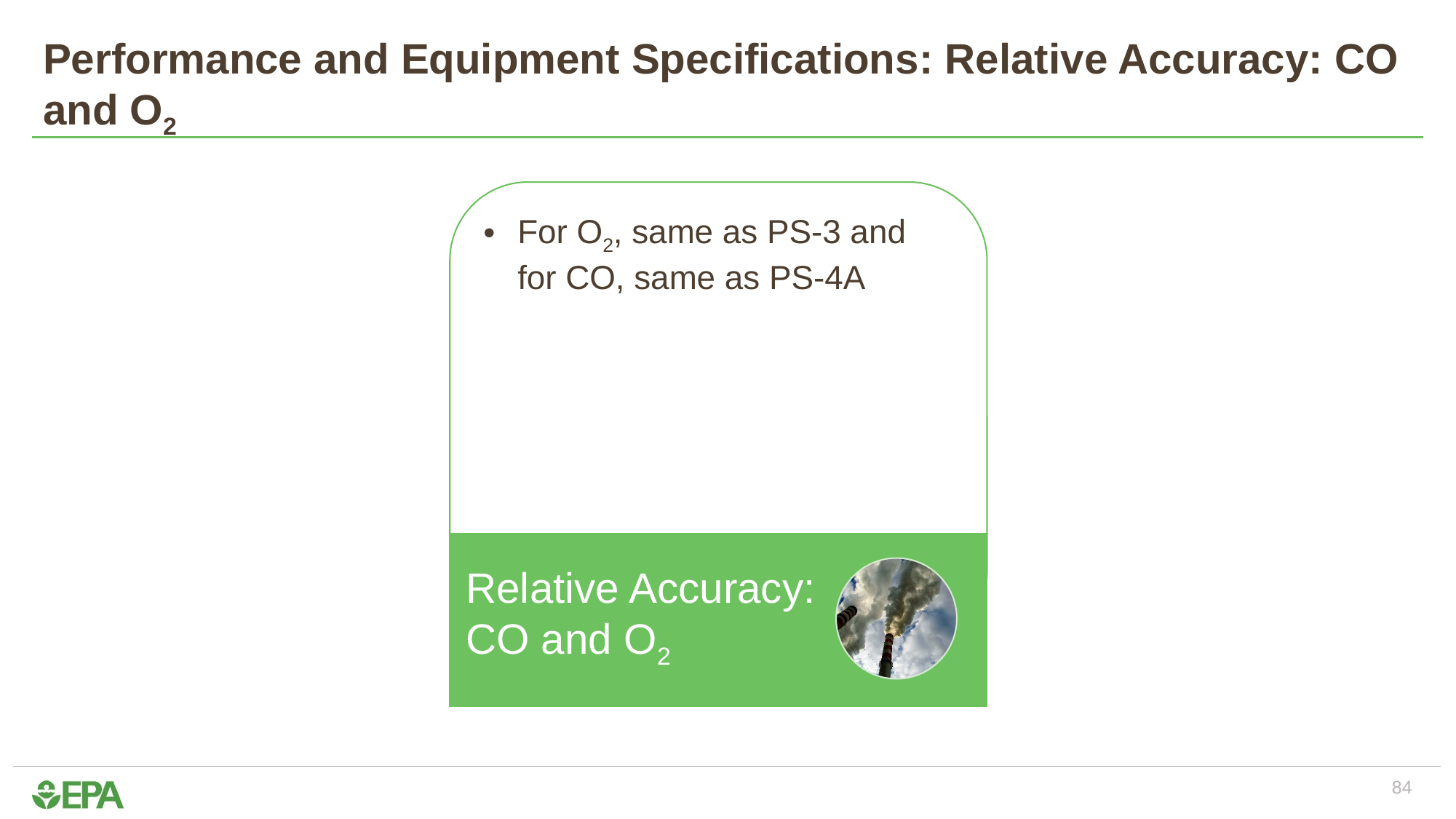

# Performance and Equipment Specifications: Relative Accuracy: CO and O2
For O2, same as PS-3 and for CO, same as PS-4A

Relative Accuracy: CO and O2

84